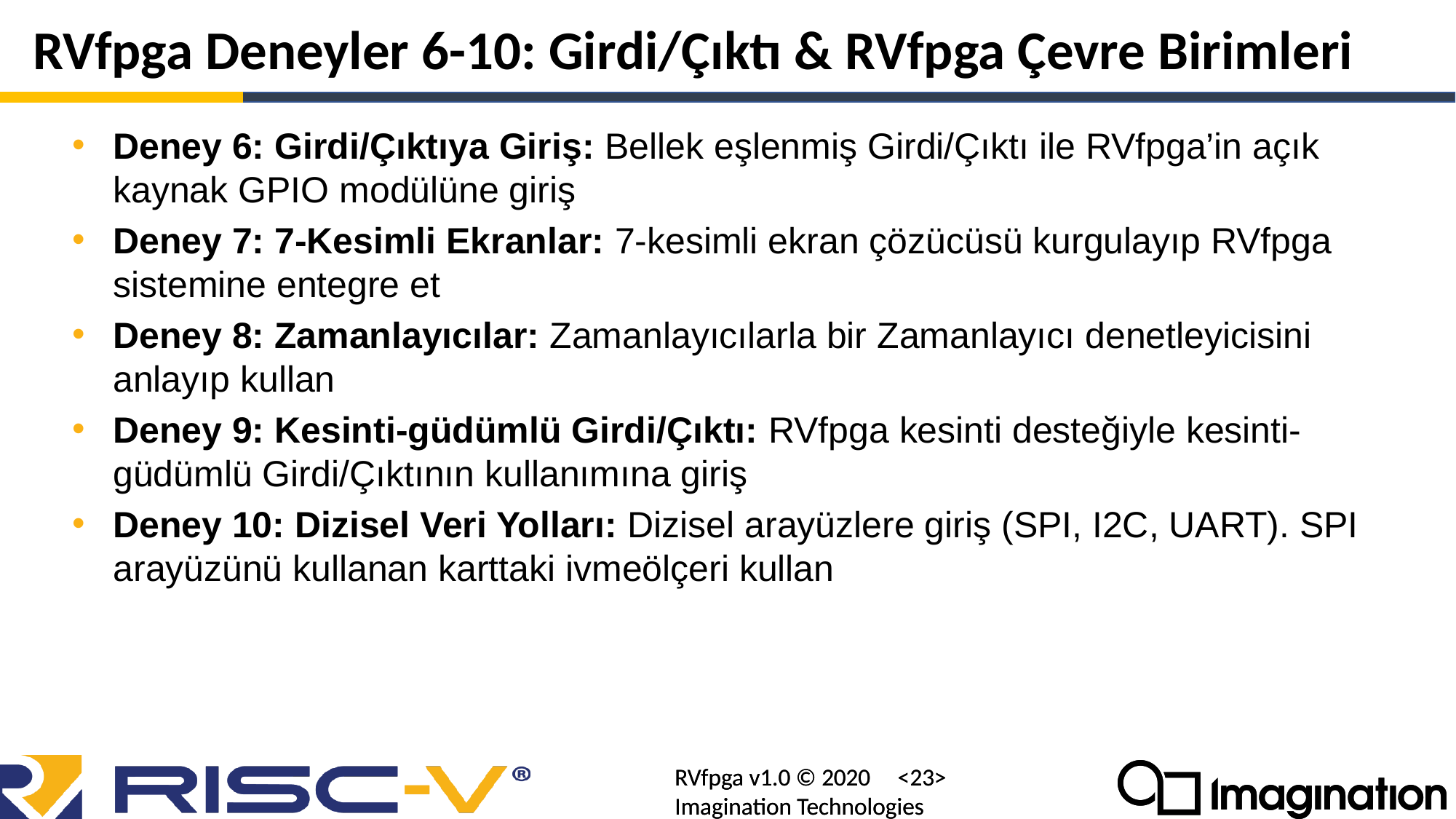

# RVfpga Deneyler 6-10: Girdi/Çıktı & RVfpga Çevre Birimleri
Deney 6: Girdi/Çıktıya Giriş: Bellek eşlenmiş Girdi/Çıktı ile RVfpga’in açık kaynak GPIO modülüne giriş
Deney 7: 7-Kesimli Ekranlar: 7-kesimli ekran çözücüsü kurgulayıp RVfpga sistemine entegre et
Deney 8: Zamanlayıcılar: Zamanlayıcılarla bir Zamanlayıcı denetleyicisini anlayıp kullan
Deney 9: Kesinti-güdümlü Girdi/Çıktı: RVfpga kesinti desteğiyle kesinti-güdümlü Girdi/Çıktının kullanımına giriş
Deney 10: Dizisel Veri Yolları: Dizisel arayüzlere giriş (SPI, I2C, UART). SPI arayüzünü kullanan karttaki ivmeölçeri kullan